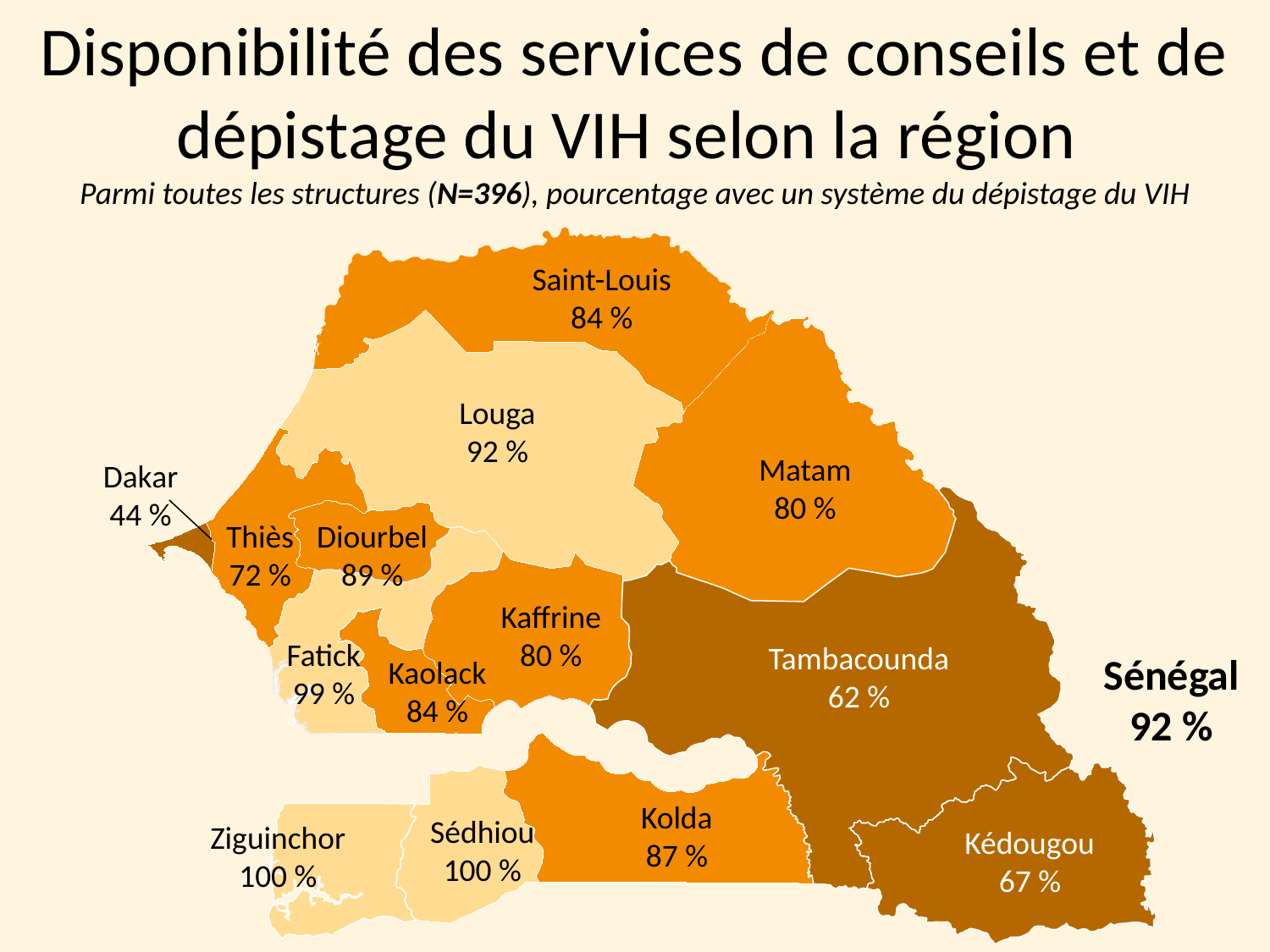

Disponibilité des services de conseils et de dépistage du VIH selon la région

Parmi toutes les structures (N=396), pourcentage avec un système du dépistage du VIH
Saint-Louis
84 %
Louga
92 %
Matam
80 %
Dakar
44 %
Diourbel
89 %
Thiès
72 %
Kaffrine
80 %
Fatick
99 %
Tambacounda62 %
Sénégal
92 %
Kaolack
84 %
Kolda
87 %
Sédhiou
100 %
Ziguinchor
100 %
Kédougou
67 %